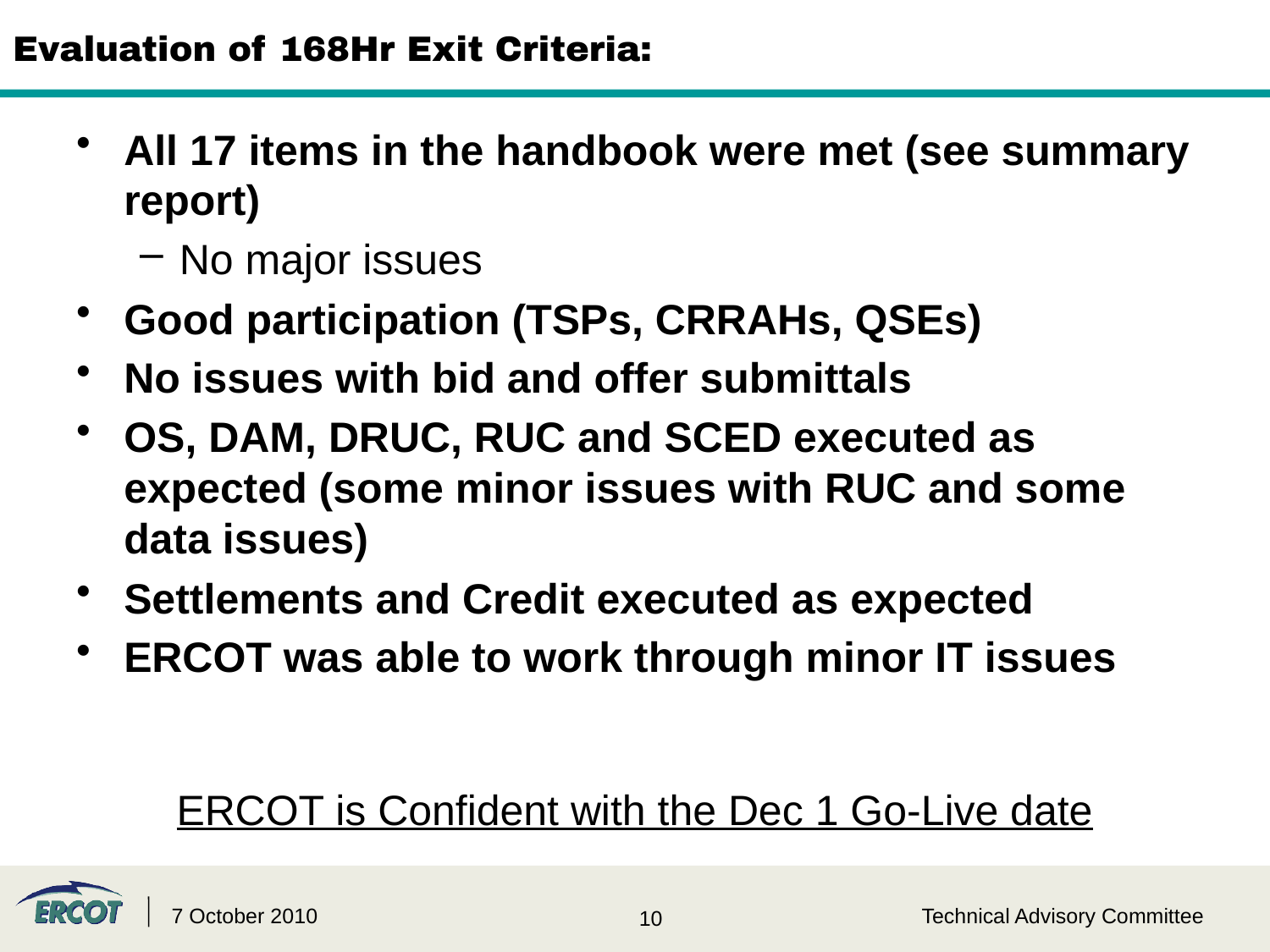

# Evaluation of 168Hr Exit Criteria:
All 17 items in the handbook were met (see summary report)
No major issues
Good participation (TSPs, CRRAHs, QSEs)
No issues with bid and offer submittals
OS, DAM, DRUC, RUC and SCED executed as expected (some minor issues with RUC and some data issues)
Settlements and Credit executed as expected
ERCOT was able to work through minor IT issues

ERCOT is Confident with the Dec 1 Go-Live date
7 October 2010
Technical Advisory Committee